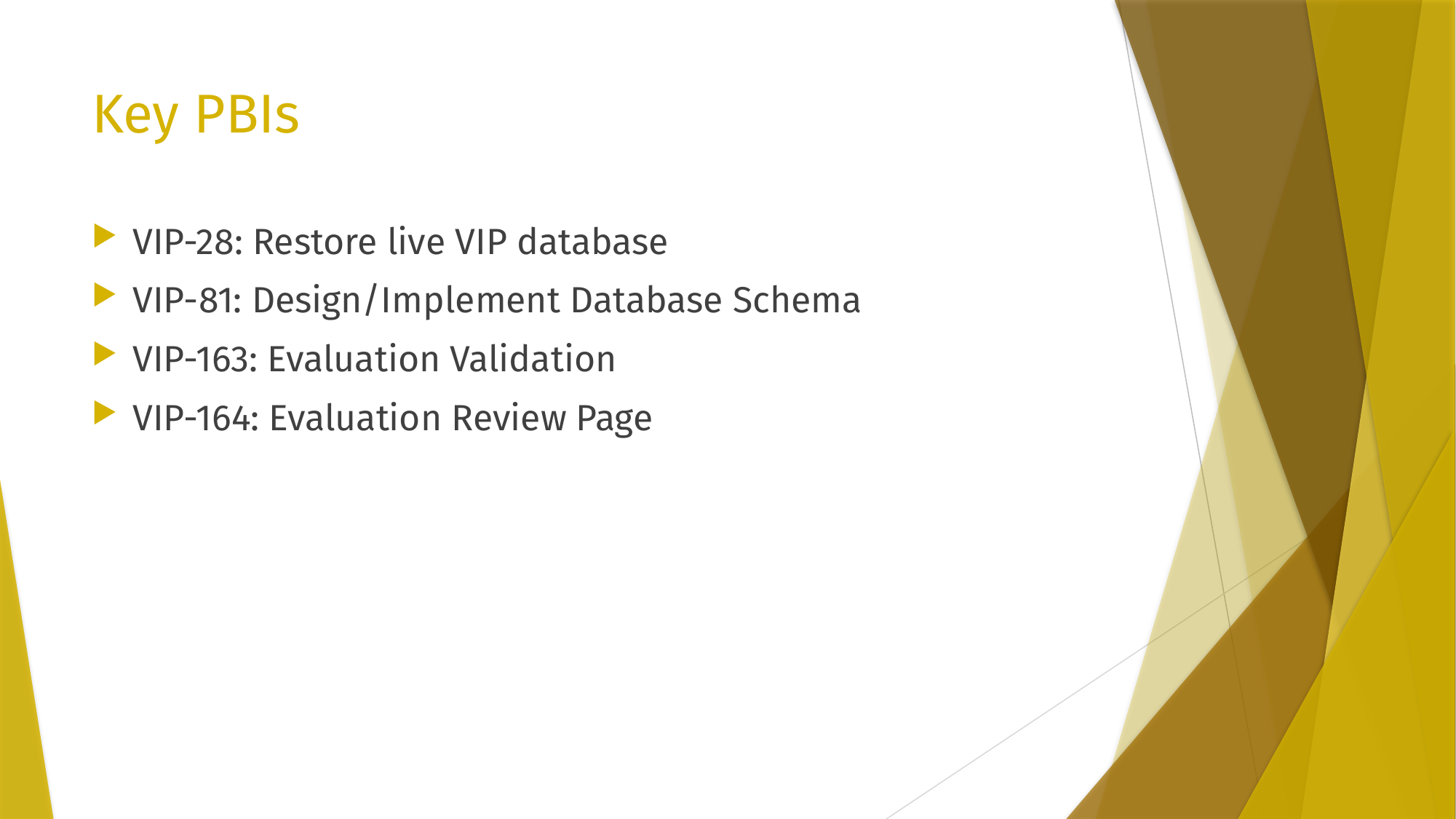

# Key PBIs
VIP-28: Restore live VIP database
VIP-81: Design/Implement Database Schema
VIP-163: Evaluation Validation
VIP-164: Evaluation Review Page